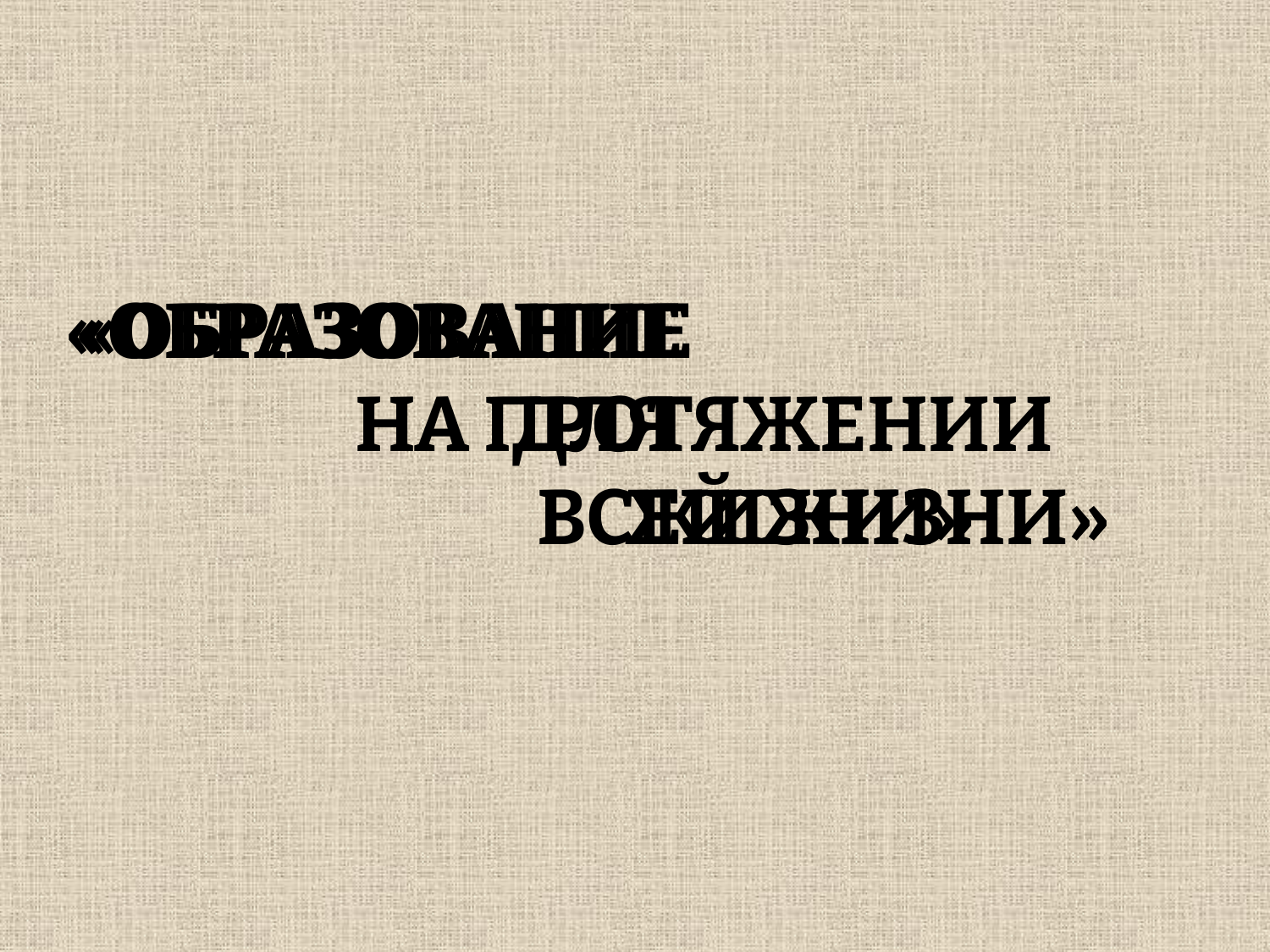

«ОБРАЗОВАНИЕ
                                ДЛЯ
                                        ЖИЗНИ»
«ОБРАЗОВАНИЕ
                    НА ПРОТЯЖЕНИИ
                                 ВСЕЙ ЖИЗНИ»